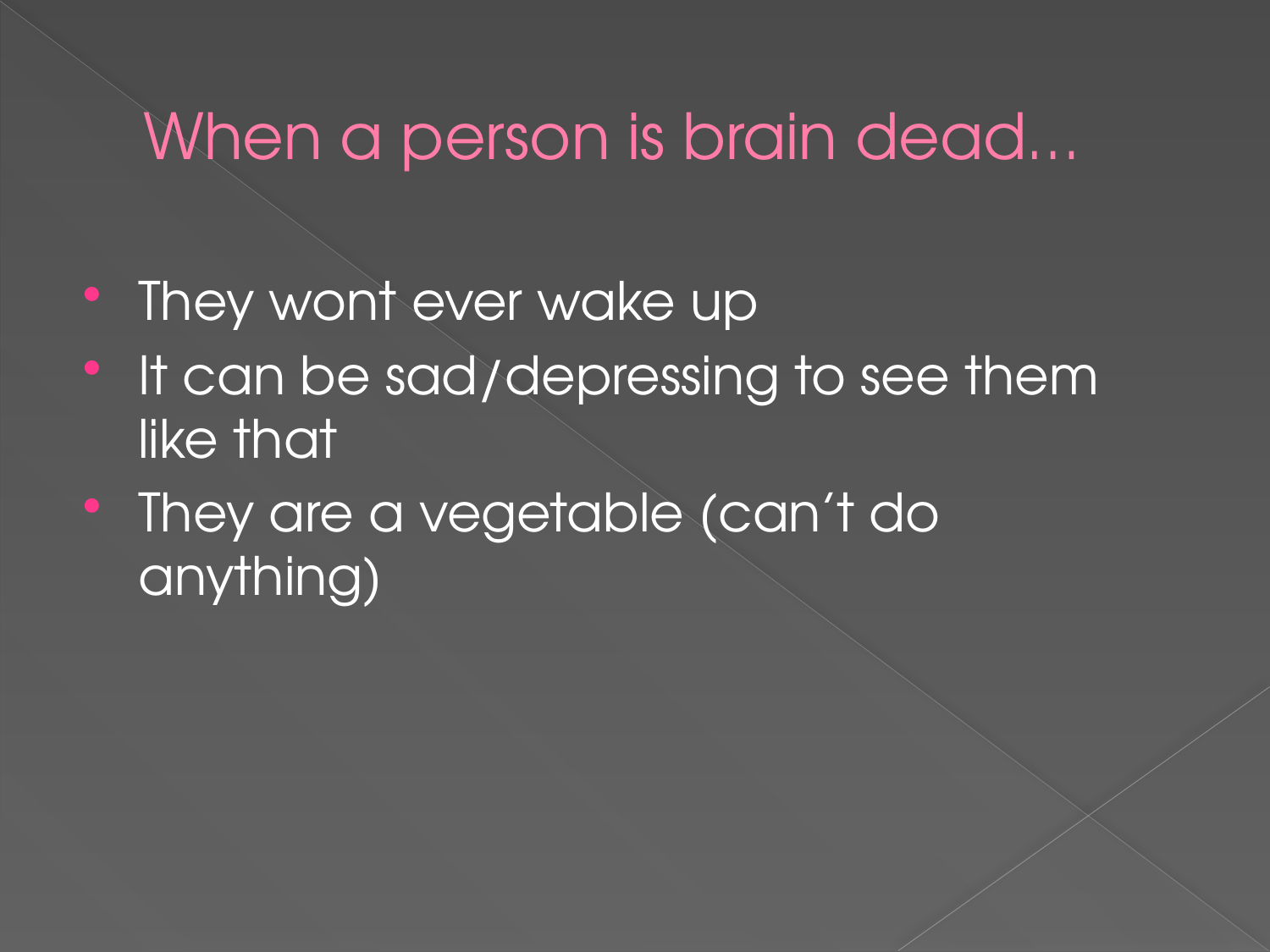

# When a person is brain dead…
They wont ever wake up
It can be sad/depressing to see them like that
They are a vegetable (can’t do anything)